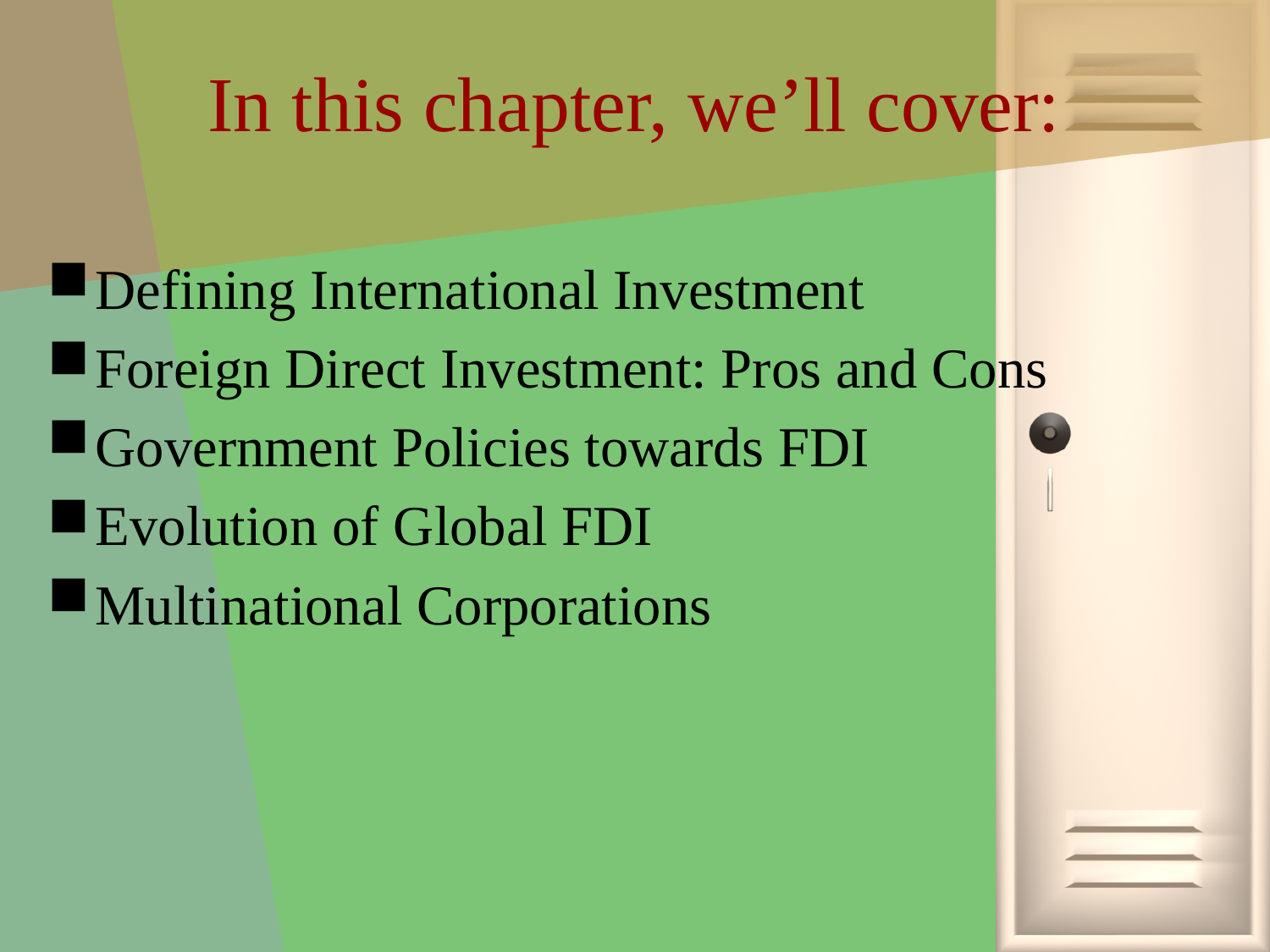

# In this chapter, we’ll cover:
Defining International Investment
Foreign Direct Investment: Pros and Cons
Government Policies towards FDI
Evolution of Global FDI
Multinational Corporations